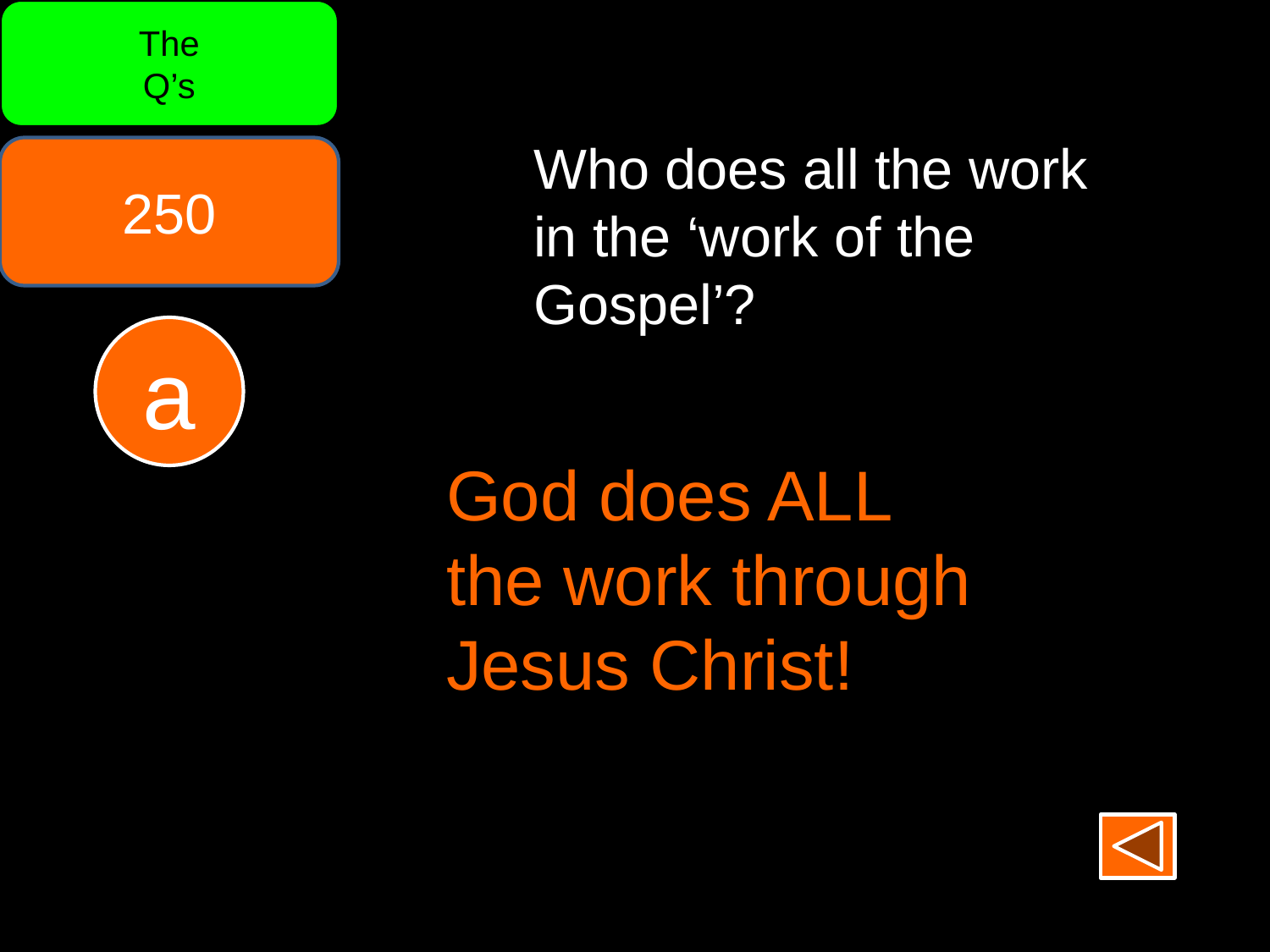

The
Q’s
Who does all the work
in the ‘work of the
Gospel’?
250
a
God does ALL
the work through
Jesus Christ!